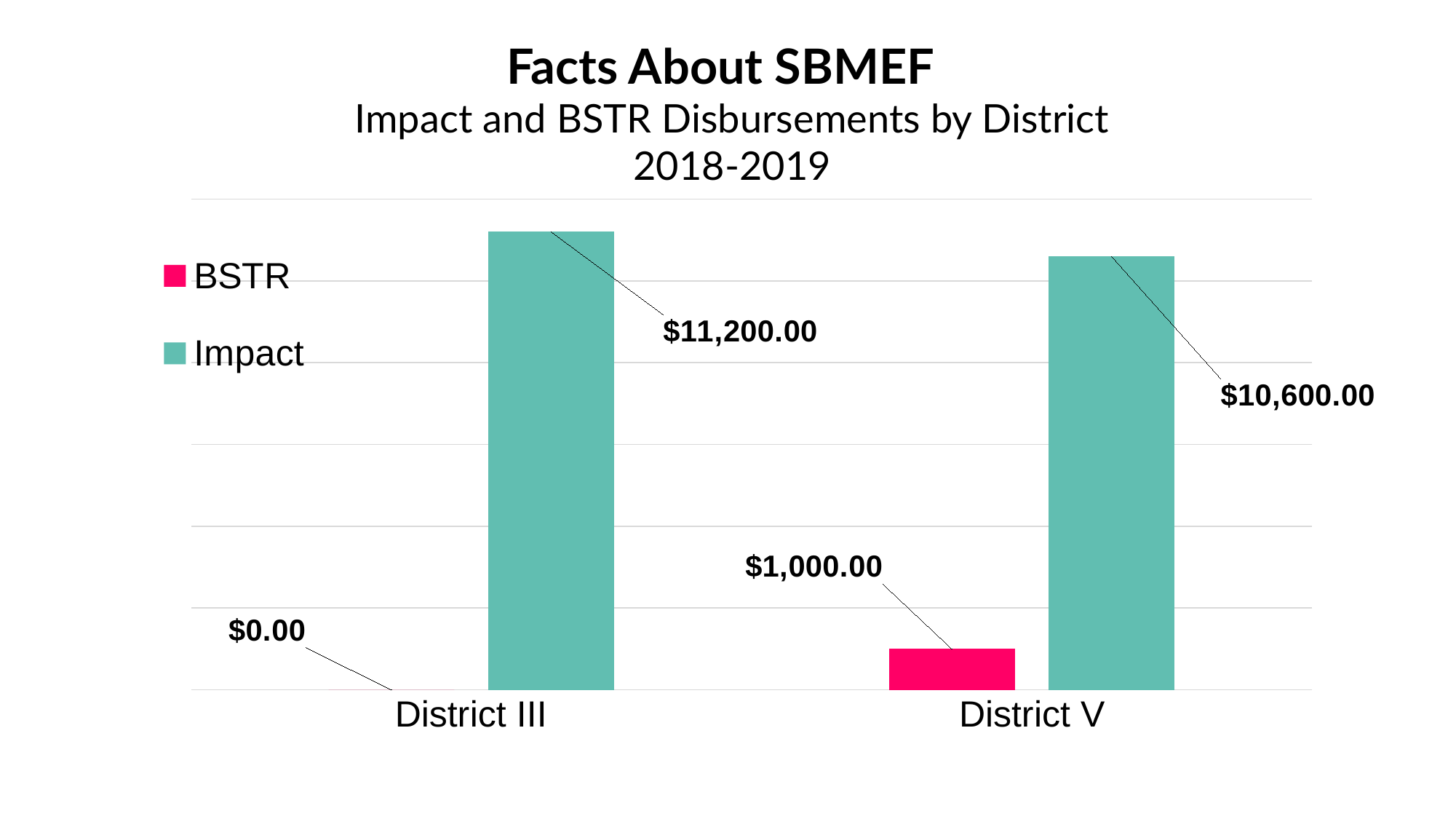

Facts About SBMEF
Impact and BSTR Disbursements by District
2018-2019

[unsupported chart]